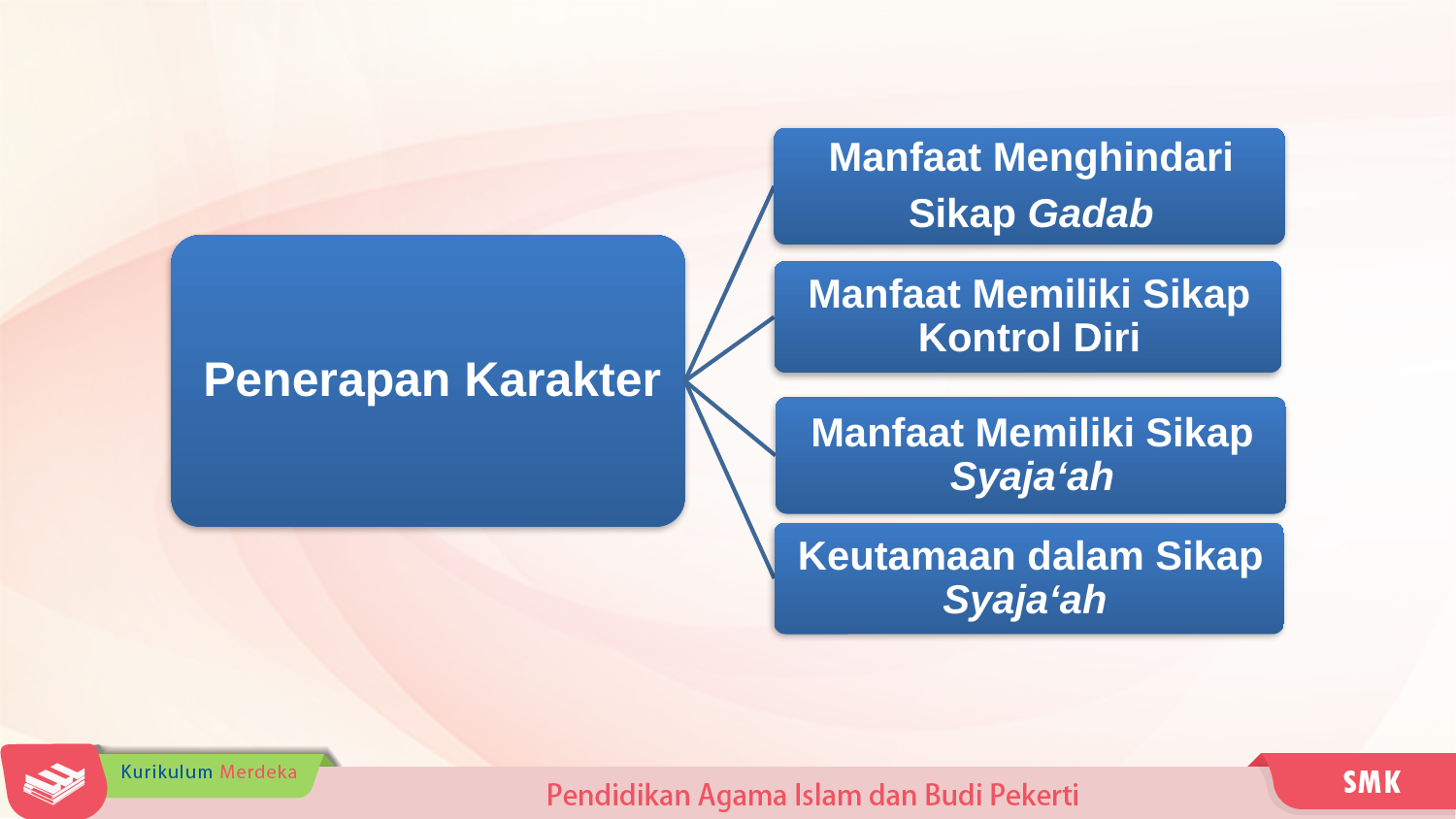

Penerapan Karakter

Manfaat Menghindari
Sikap Gadab

Manfaat Memiliki Sikap Kontrol Diri

Manfaat Memiliki Sikap Syaja‘ah

Keutamaan dalam Sikap Syaja‘ah